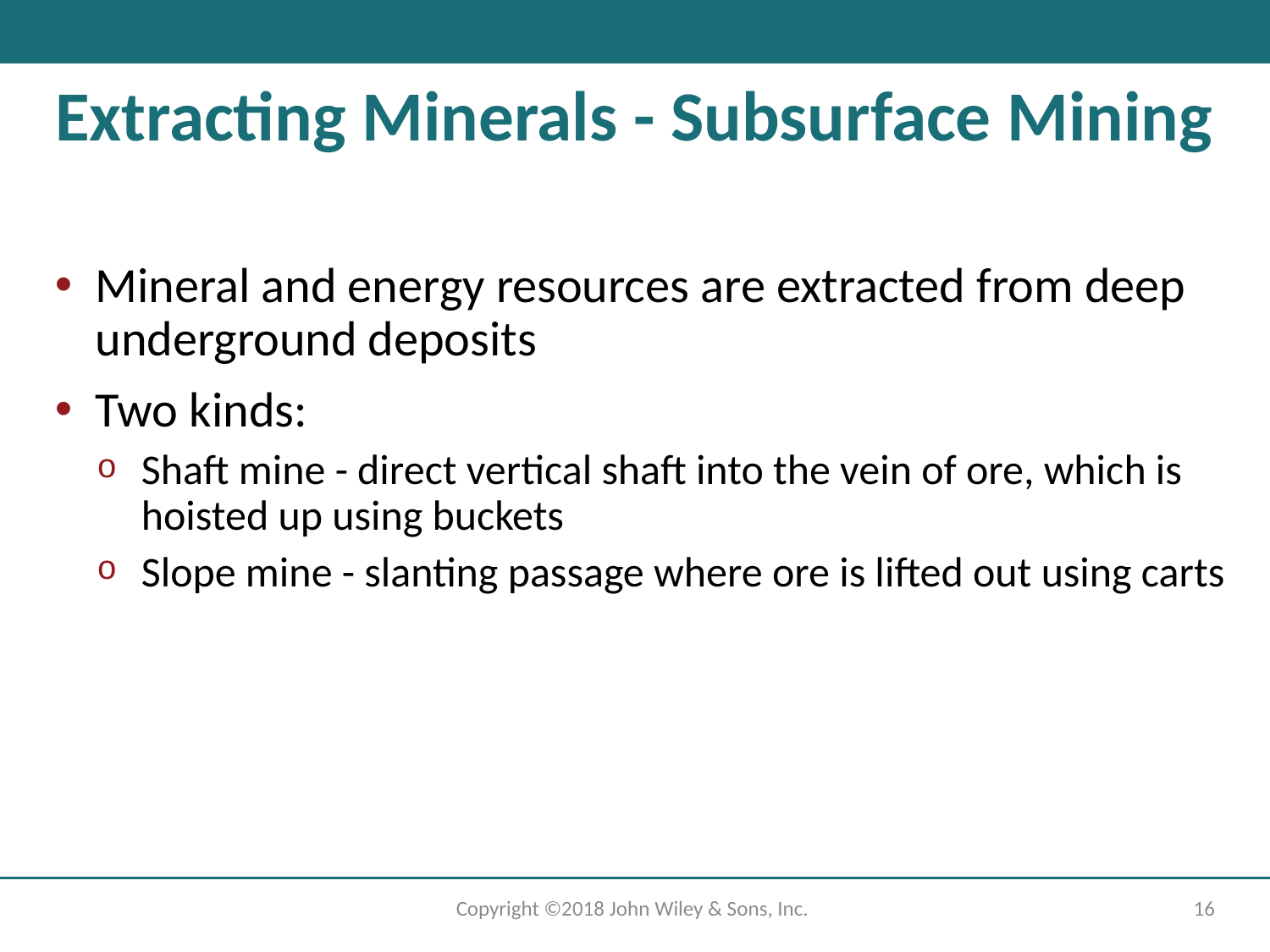

# Extracting Minerals - Subsurface Mining
Mineral and energy resources are extracted from deep underground deposits
Two kinds:
Shaft mine - direct vertical shaft into the vein of ore, which is hoisted up using buckets
Slope mine - slanting passage where ore is lifted out using carts
Copyright ©2018 John Wiley & Sons, Inc.
16